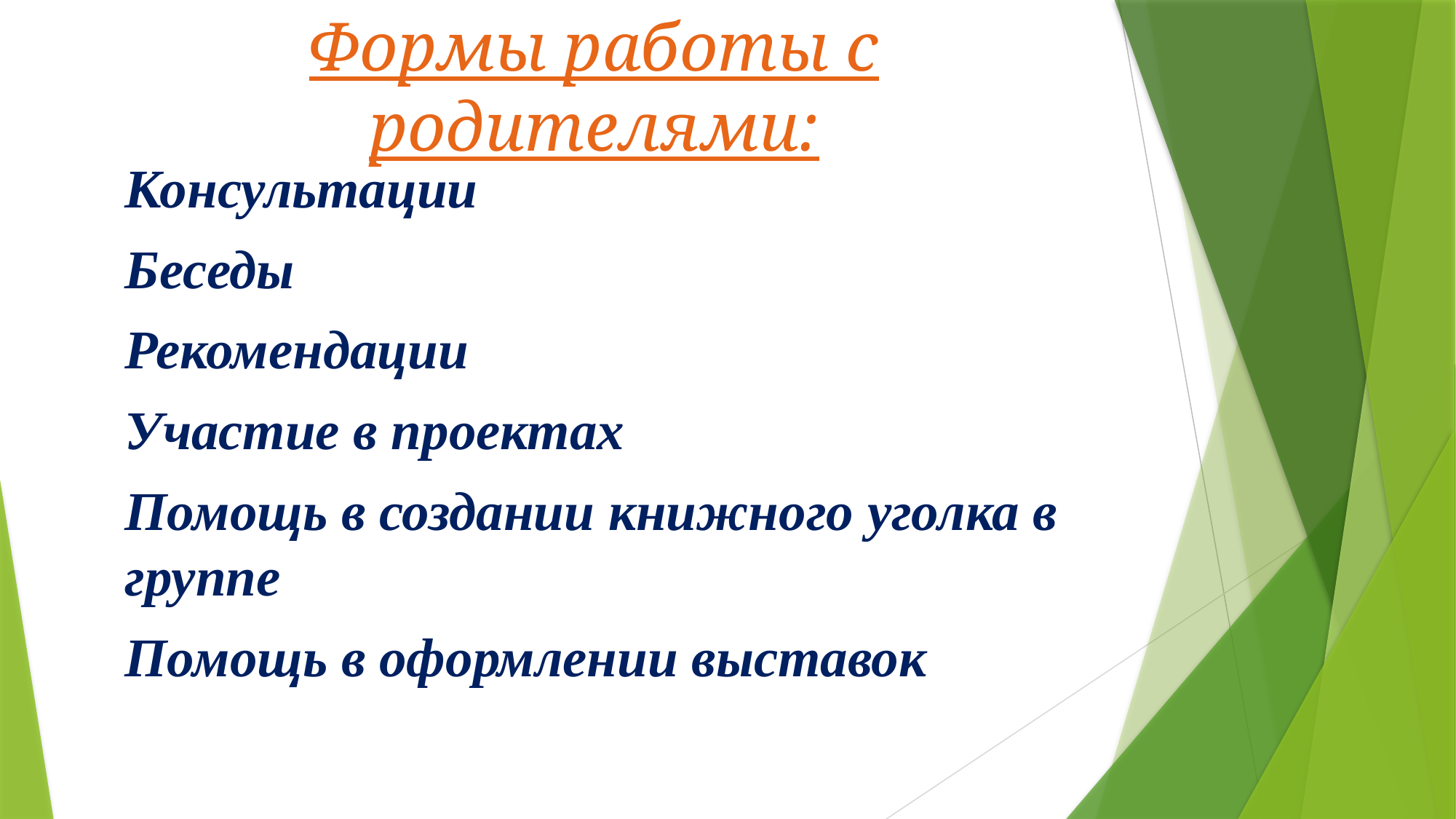

# Формы работы с родителями:
Консультации
Беседы
Рекомендации
Участие в проектах
Помощь в создании книжного уголка в группе
Помощь в оформлении выставок